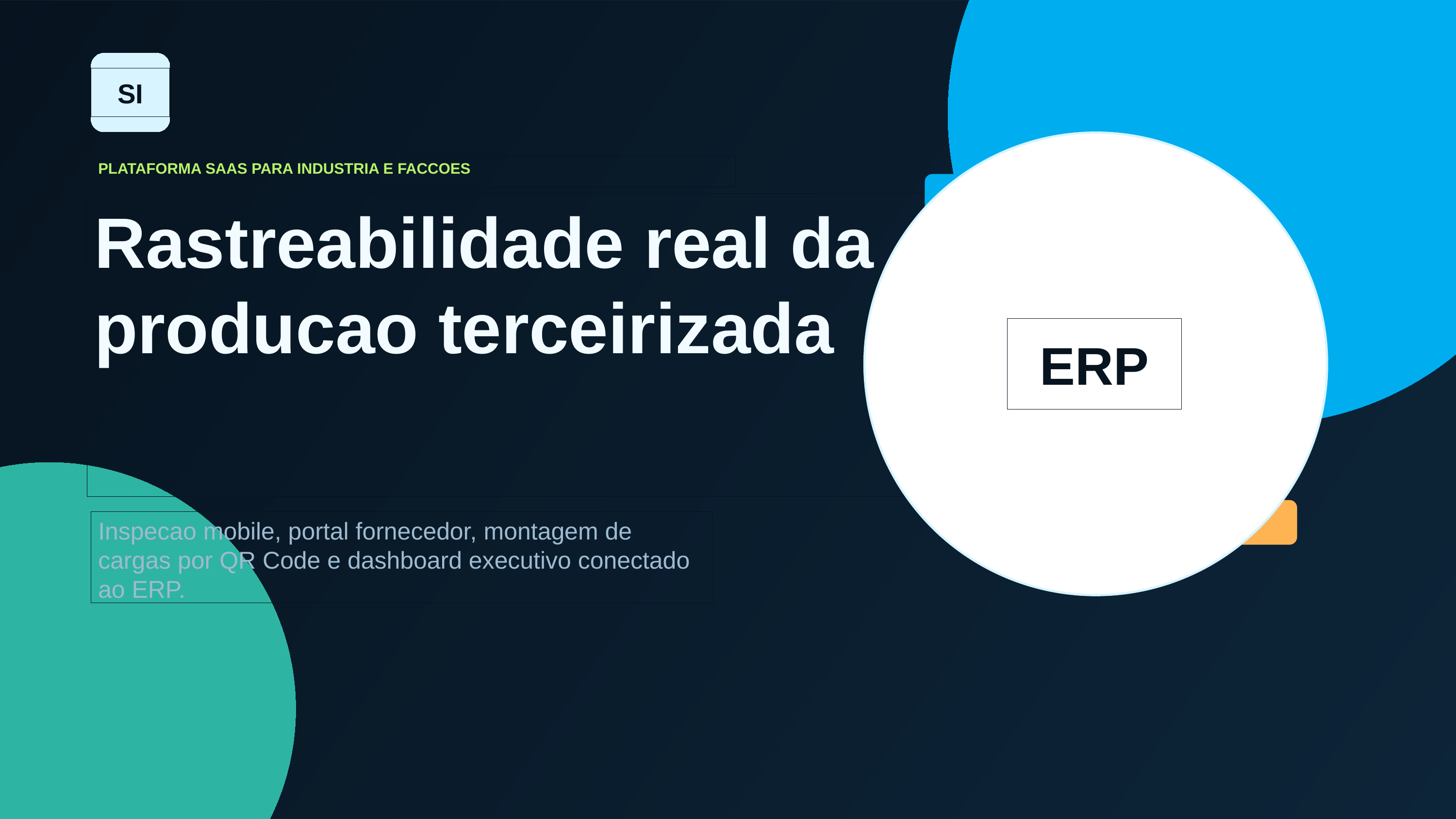

SI

PLATAFORMA SAAS PARA INDUSTRIA E FACCOES
INSPECAO
Rastreabilidade real da producao terceirizada
FORNECEDOR
ERP
CARGAS QR

DIRETORIA
Inspecao mobile, portal fornecedor, montagem de cargas por QR Code e dashboard executivo conectado ao ERP.